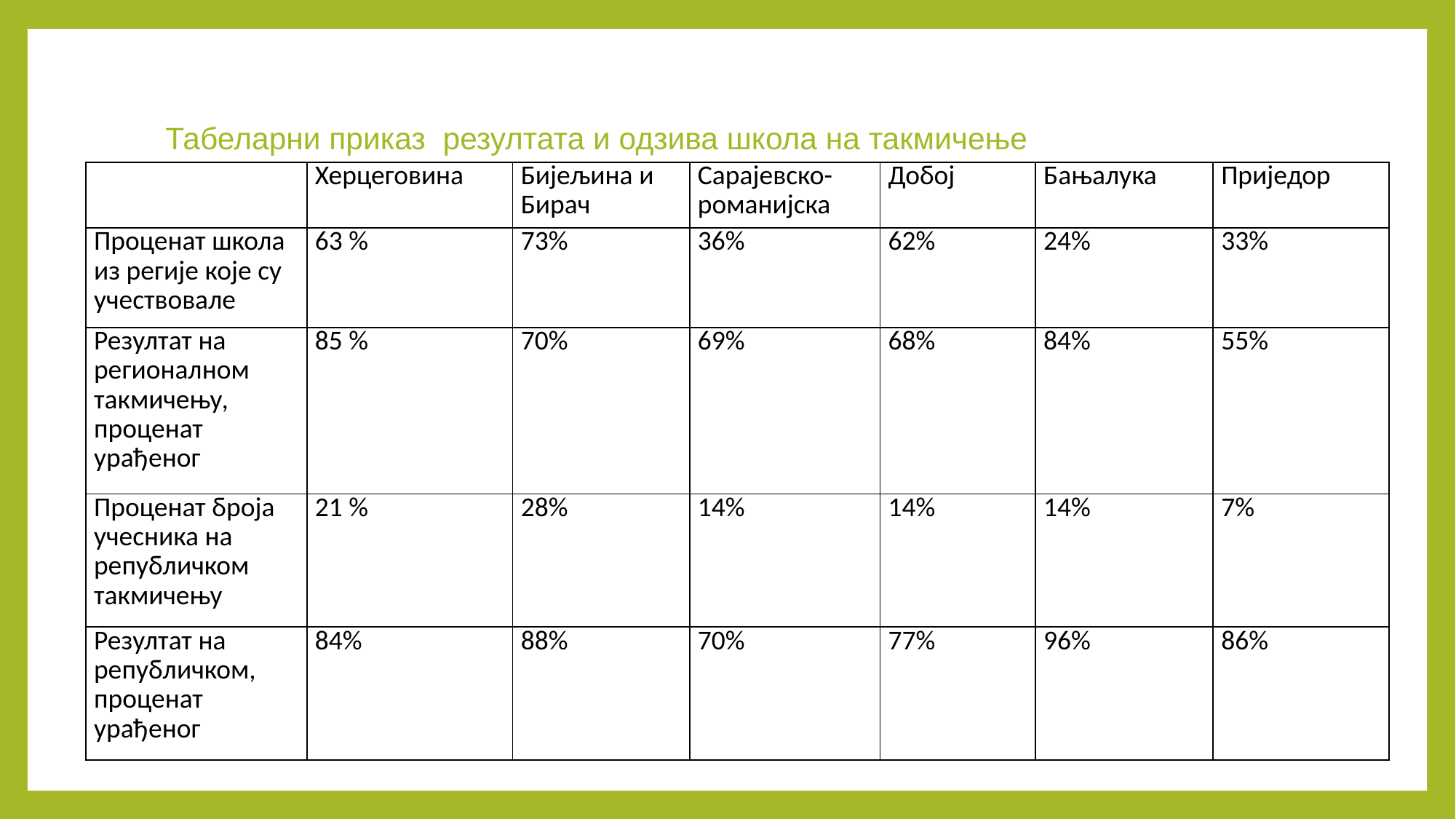

# Табеларни приказ  резултата и одзива школа на такмичење
|  | Херцеговина | Бијељина и Бирач | Сарајевско-романијска | Добој | Бањалука | Приједор |
| --- | --- | --- | --- | --- | --- | --- |
| Проценат школа из регије које су учествовале | 63 % | 73% | 36% | 62% | 24% | 33% |
| Резултат на регионалном такмичењу, проценат урађеног | 85 % | 70% | 69% | 68% | 84% | 55% |
| Проценат броја учесника на републичком такмичењу | 21 % | 28% | 14% | 14% | 14% | 7% |
| Резултат на републичком, проценат урађеног | 84% | 88% | 70% | 77% | 96% | 86% |